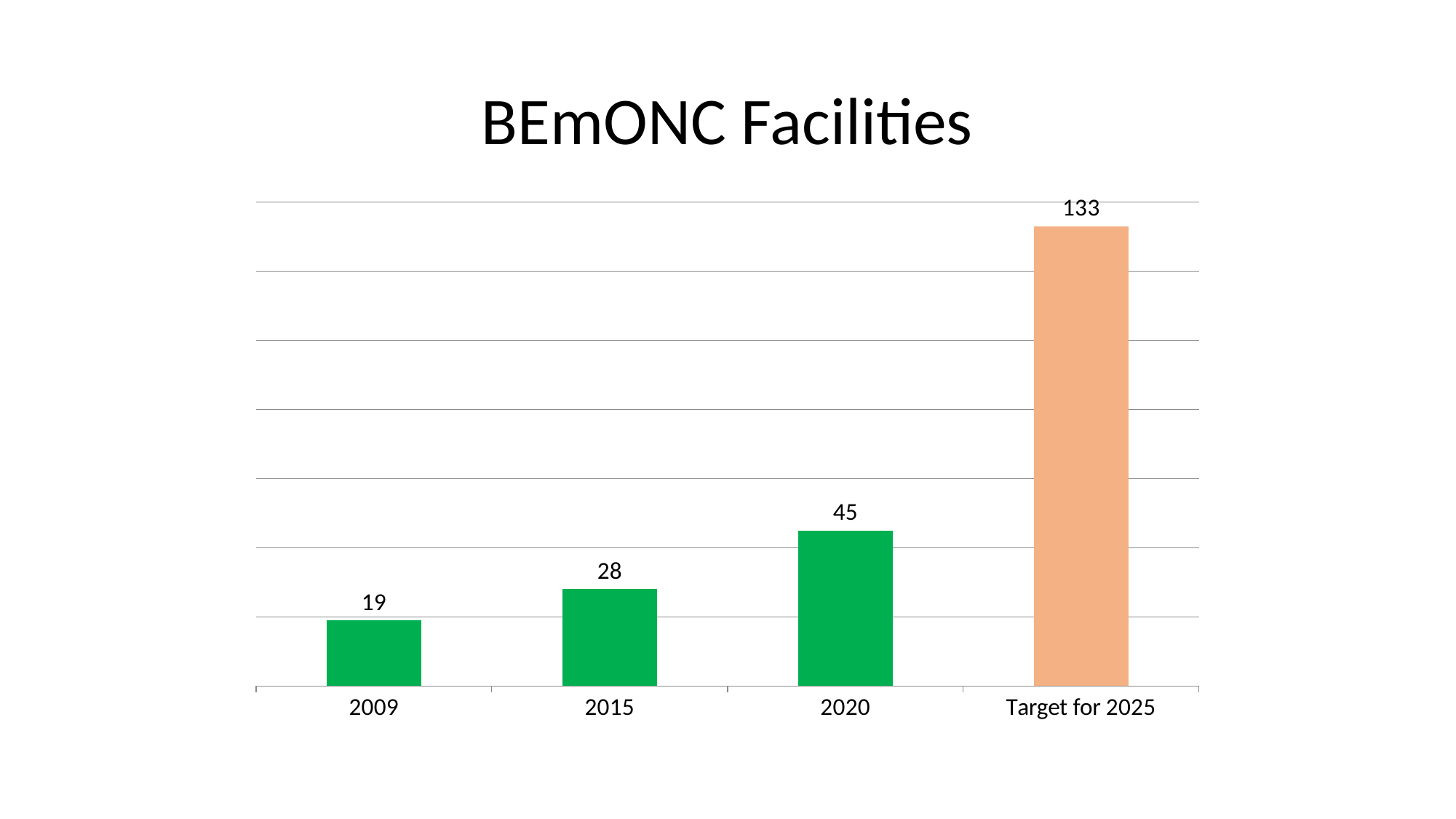

# BEmONC Facilities

### Chart

| Category | BEmONC facilities |
|---|---|
| 2009 | 19.0 |
| 2015 | 28.0 |
| 2020 | 45.0 |
| Target for 2025 | 133.0 |